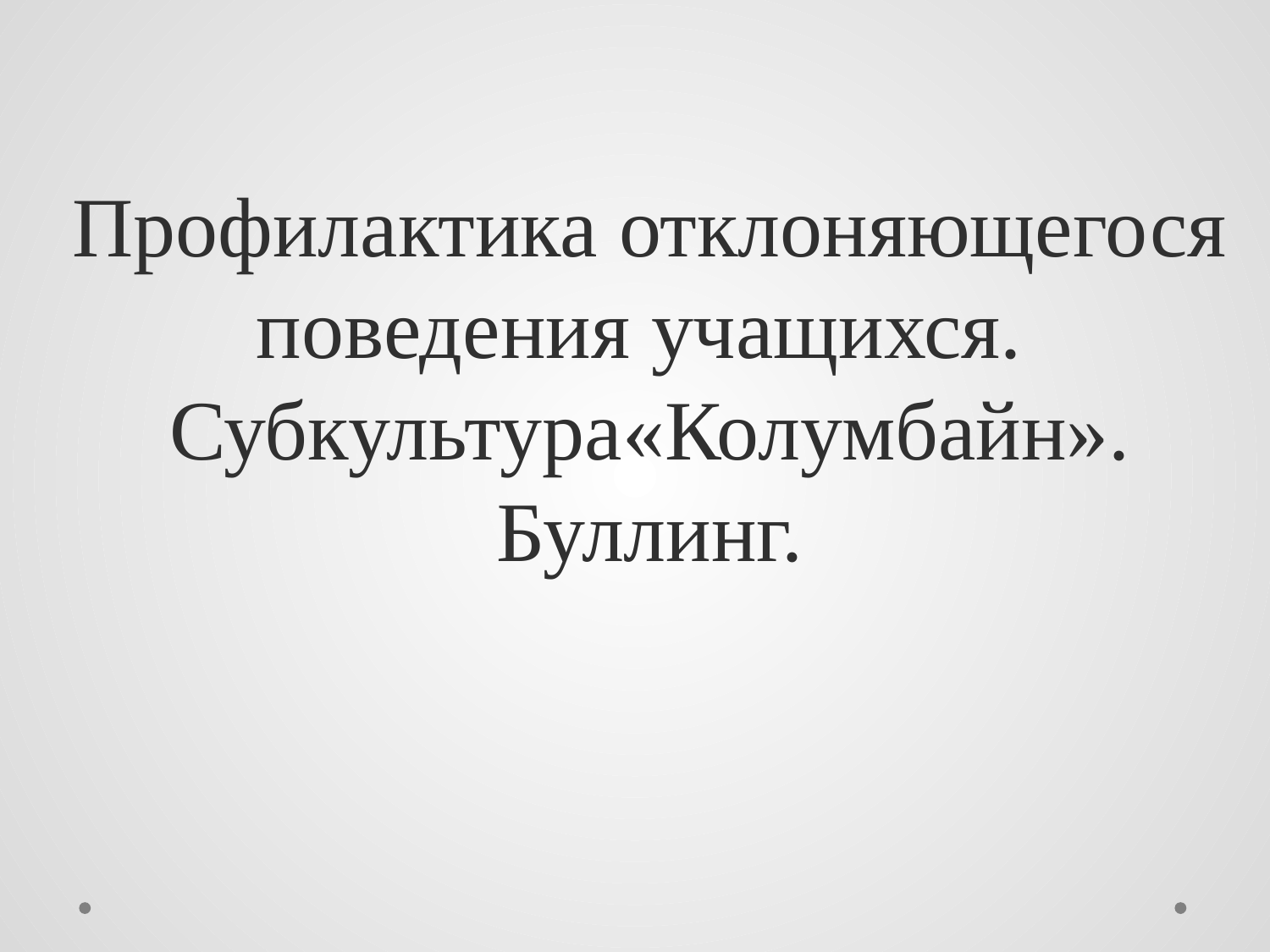

# Профилактика отклоняющегося поведения учащихся. Субкультура«Колумбайн». Буллинг.